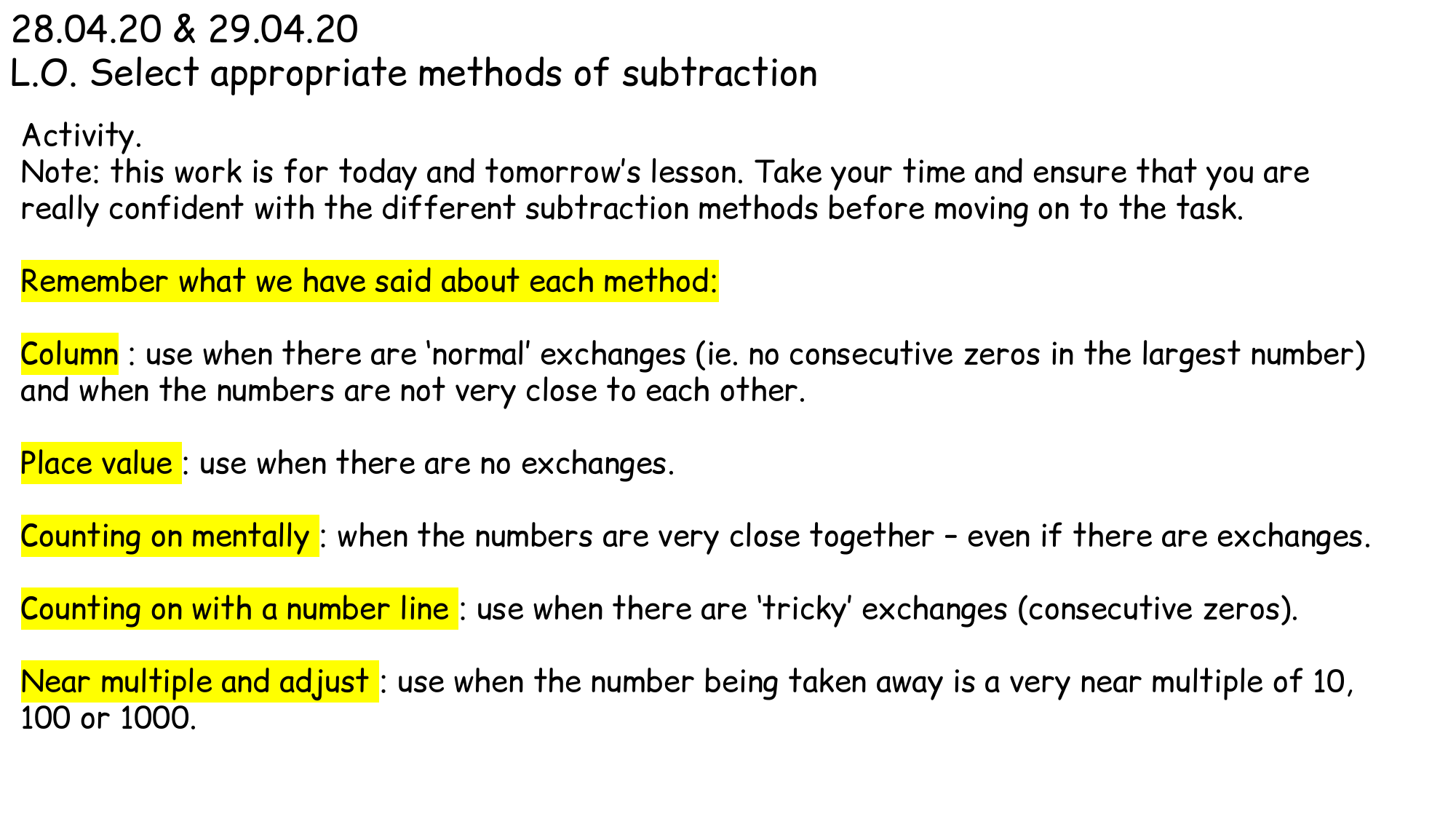

28.04.20 & 29.04.20
L.O. Select appropriate methods of subtraction
Activity.
Note: this work is for today and tomorrow’s lesson. Take your time and ensure that you are really confident with the different subtraction methods before moving on to the task.

Remember what we have said about each method:

Column : use when there are ‘normal’ exchanges (ie. no consecutive zeros in the largest number) and when the numbers are not very close to each other.

Place value : use when there are no exchanges.

Counting on mentally : when the numbers are very close together – even if there are exchanges.

Counting on with a number line : use when there are ‘tricky’ exchanges (consecutive zeros).

Near multiple and adjust : use when the number being taken away is a very near multiple of 10, 100 or 1000.